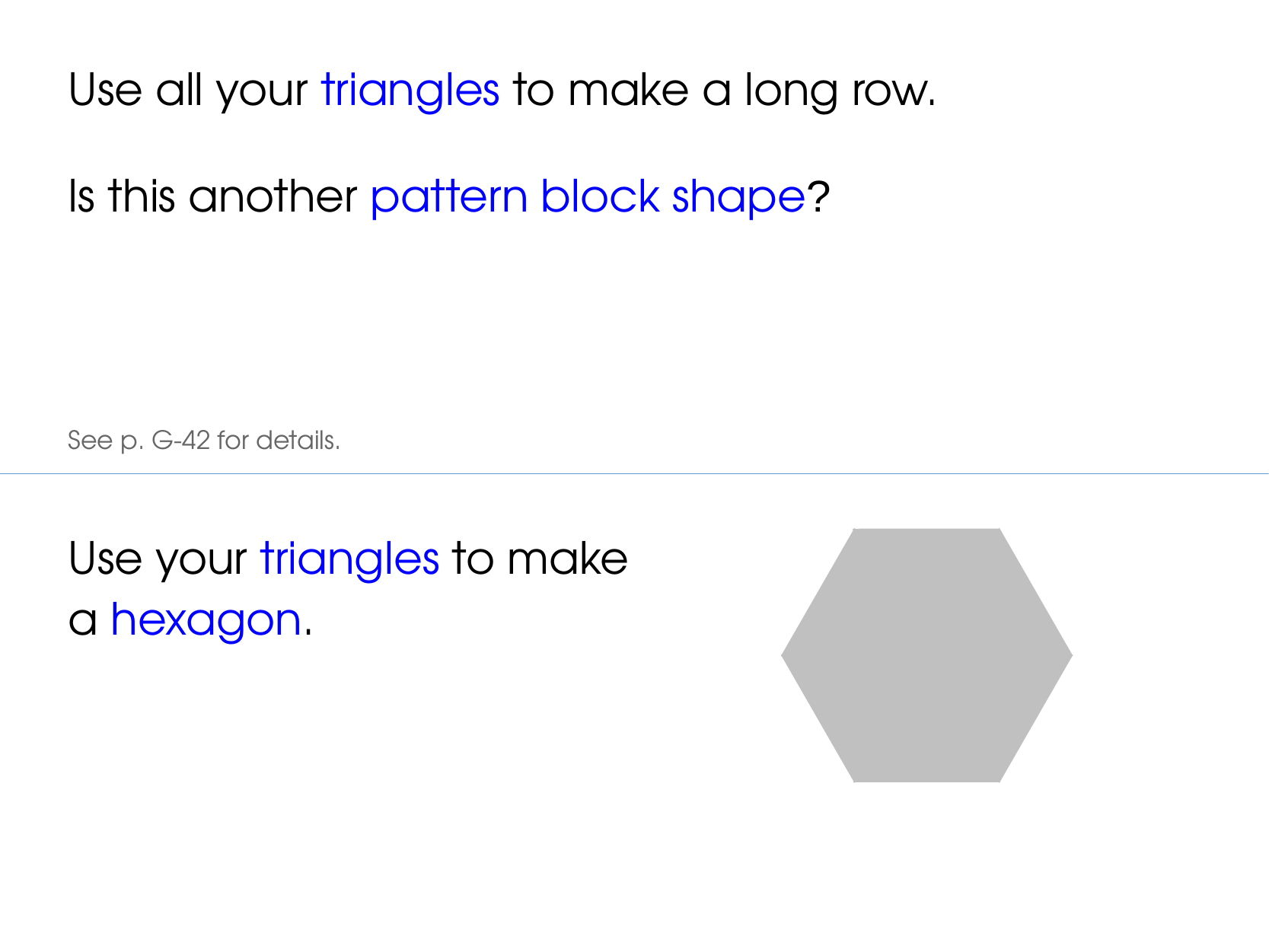

Use all your triangles to make a long row.

Is this another pattern block shape?
See p. G-42 for details.
Use your triangles to make a hexagon.